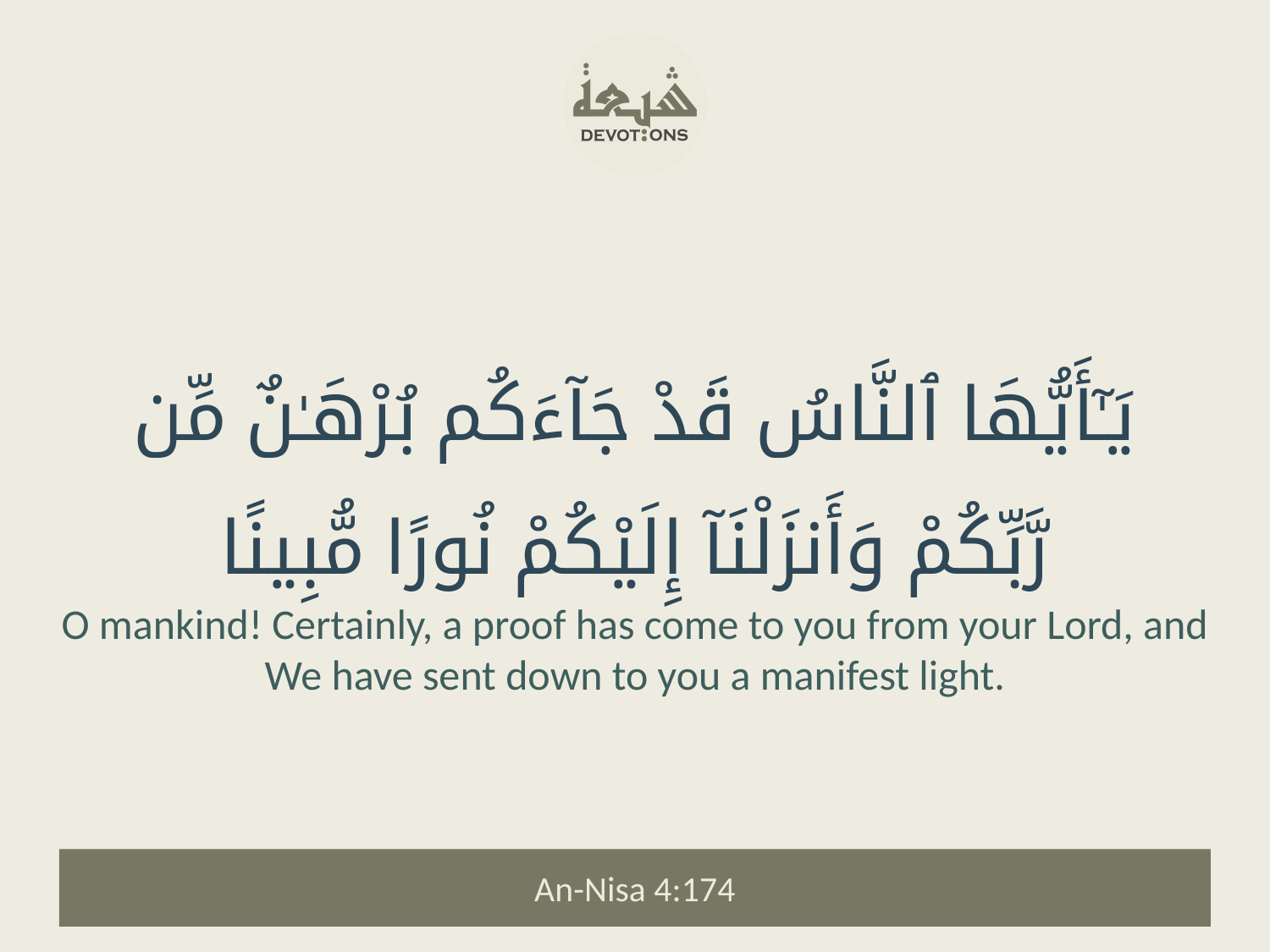

يَـٰٓأَيُّهَا ٱلنَّاسُ قَدْ جَآءَكُم بُرْهَـٰنٌ مِّن رَّبِّكُمْ وَأَنزَلْنَآ إِلَيْكُمْ نُورًا مُّبِينًا
O mankind! Certainly, a proof has come to you from your Lord, and We have sent down to you a manifest light.
An-Nisa 4:174